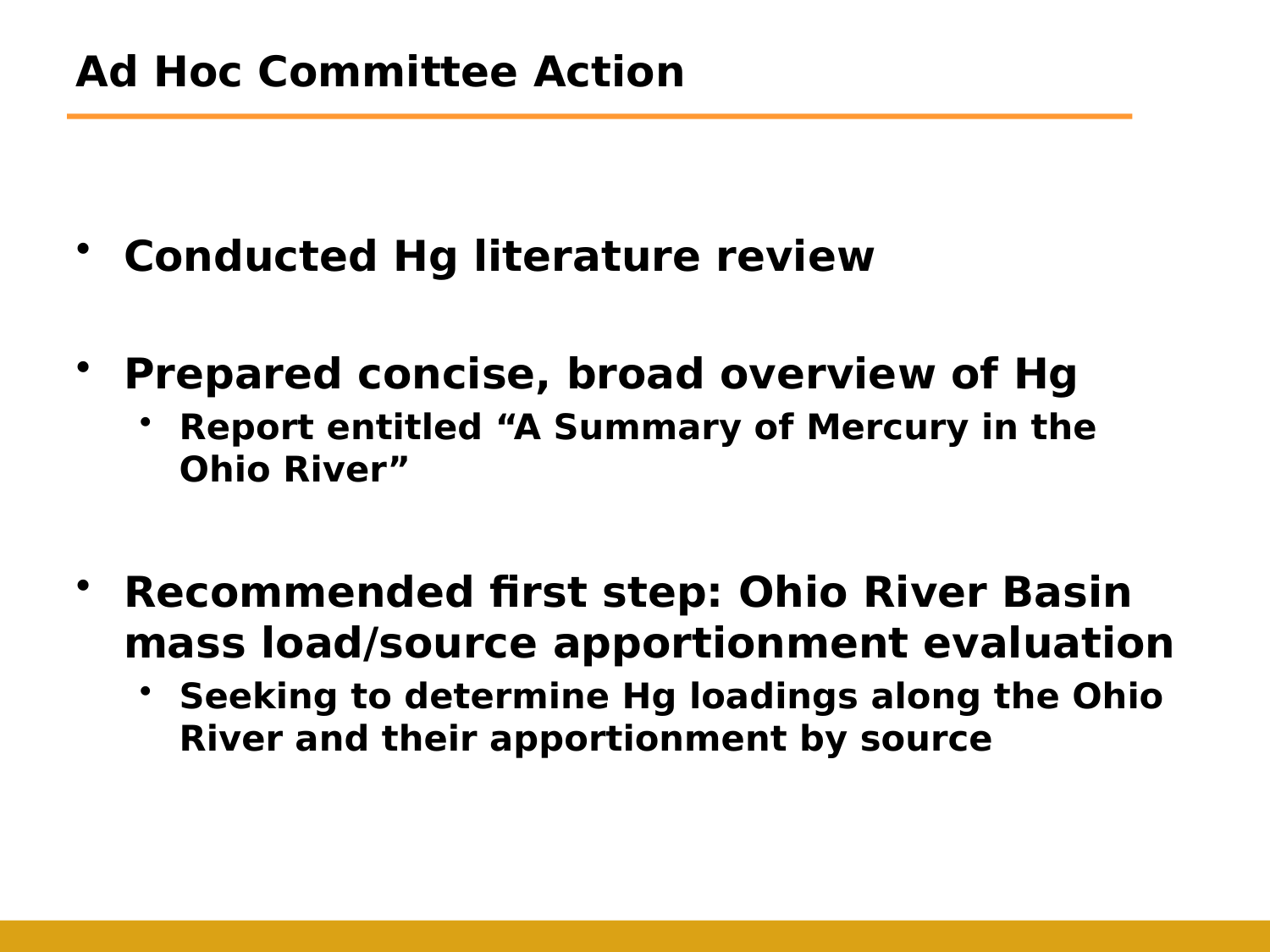

# Ad Hoc Committee Action

Conducted Hg literature review

Prepared concise, broad overview of Hg
Report entitled “A Summary of Mercury in the Ohio River”

Recommended first step: Ohio River Basin mass load/source apportionment evaluation
Seeking to determine Hg loadings along the Ohio River and their apportionment by source